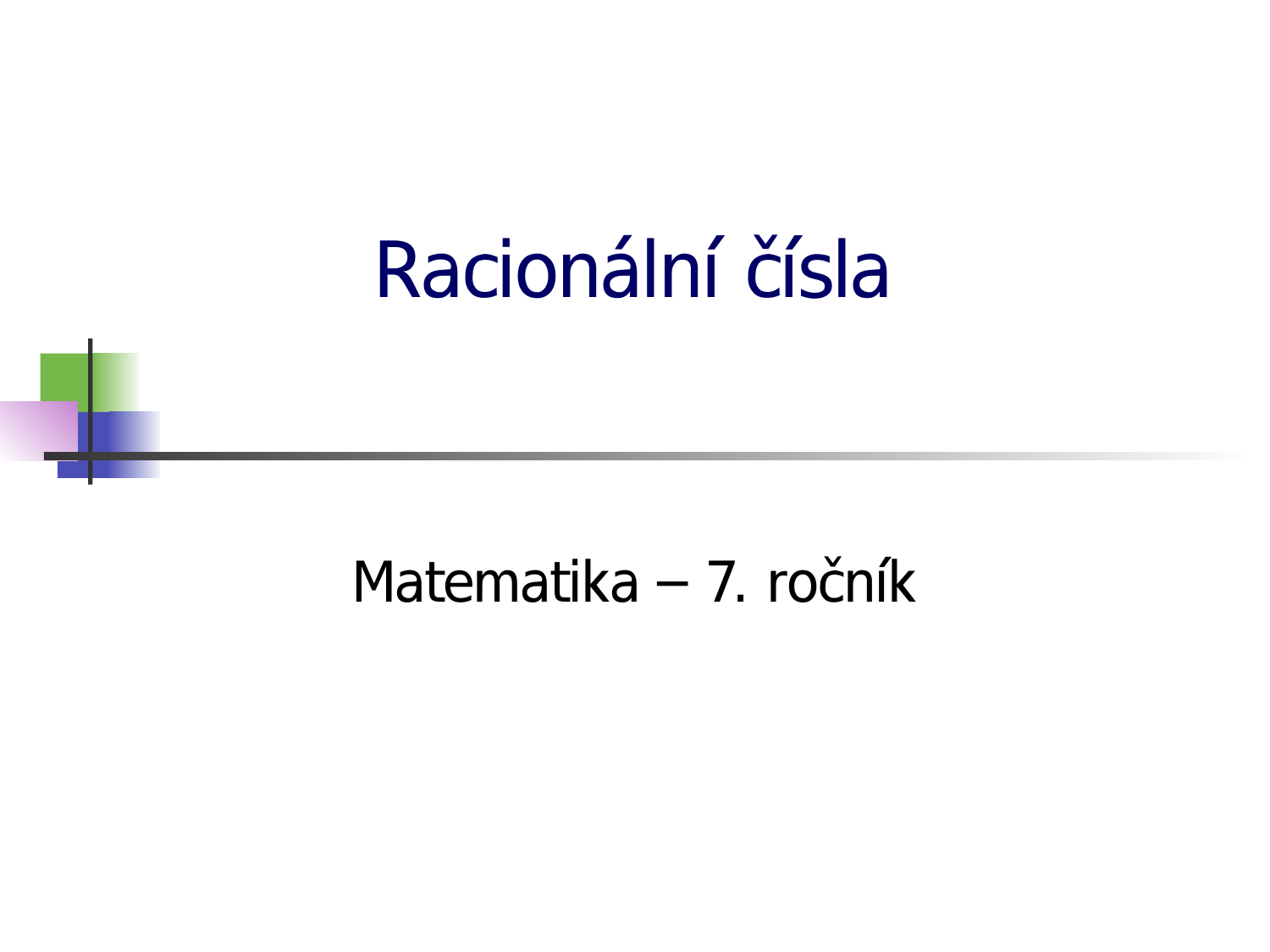

# Racionální čísla
Matematika – 7. ročník